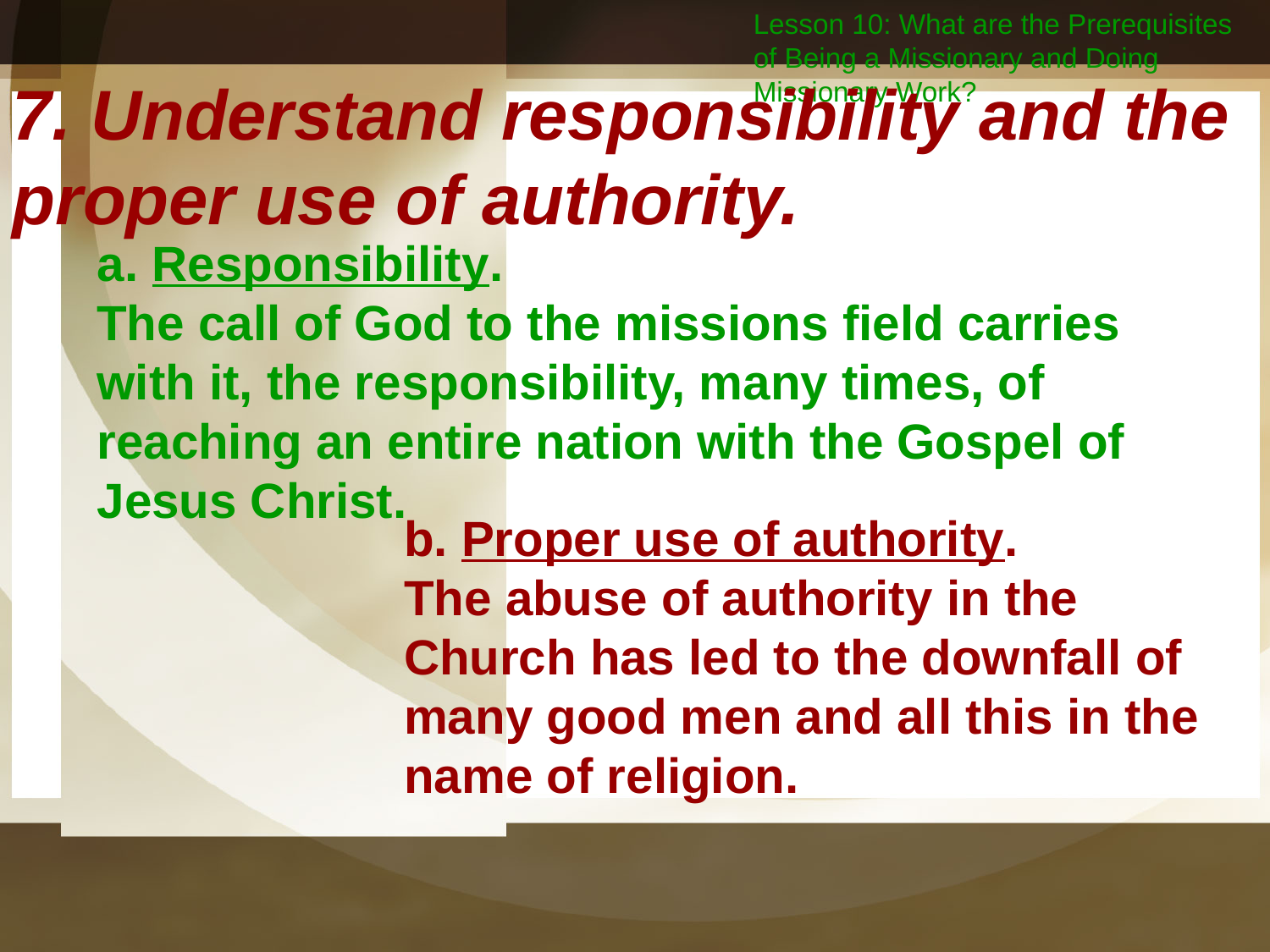

Lesson 10: What are the Prerequisites of Being a Missionary and Doing Missionary Work?
7. Understand responsibility and the proper use of authority.
a. Responsibility.
The call of God to the missions field carries with it, the responsibility, many times, of reaching an entire nation with the Gospel of Jesus Christ.
b. Proper use of authority.
The abuse of authority in the Church has led to the downfall of many good men and all this in the name of religion.